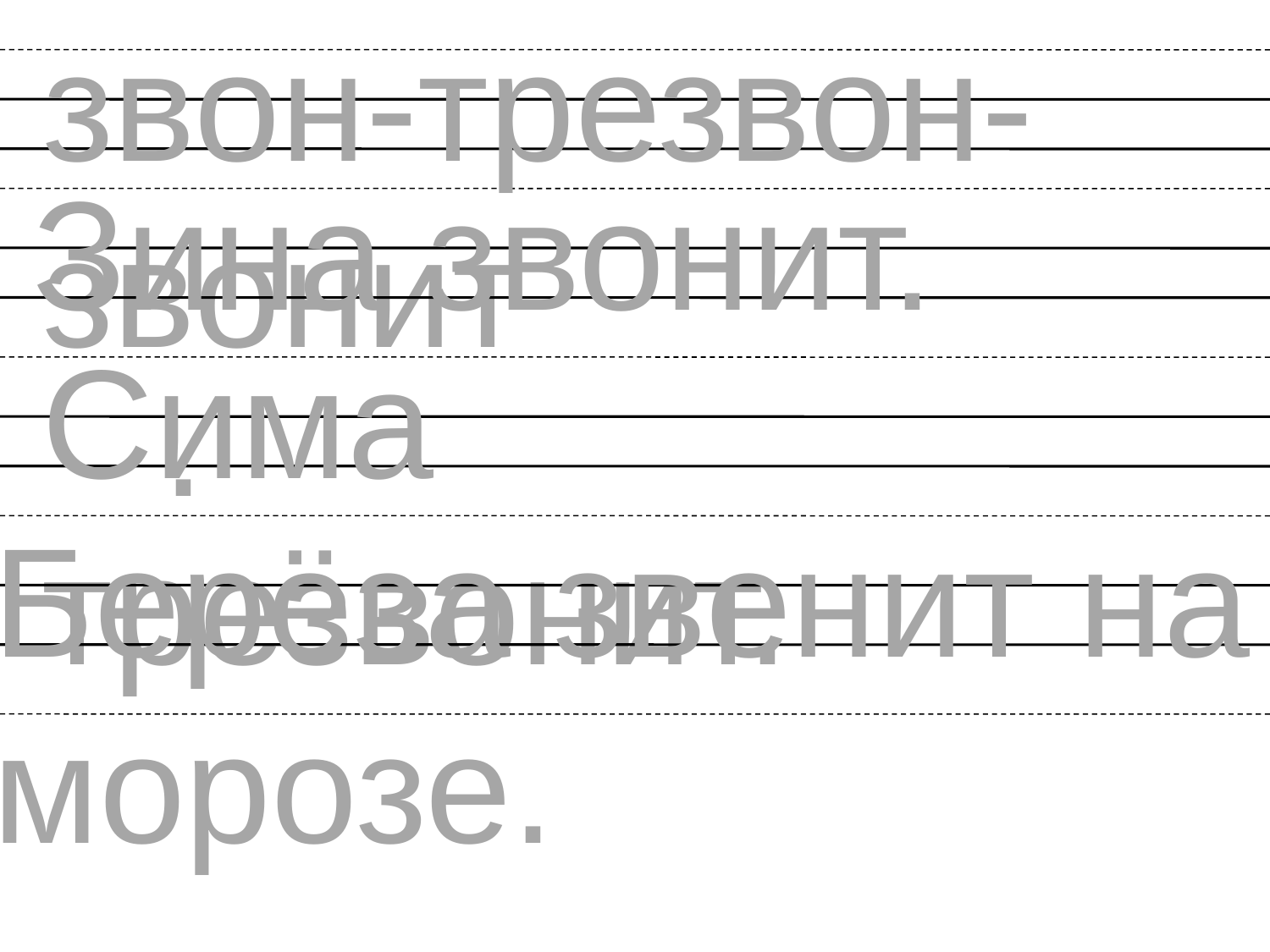

звон-трезвон-звонит
Зина звонит.          .
Сима трезвонит.
Берёза звенит на морозе.